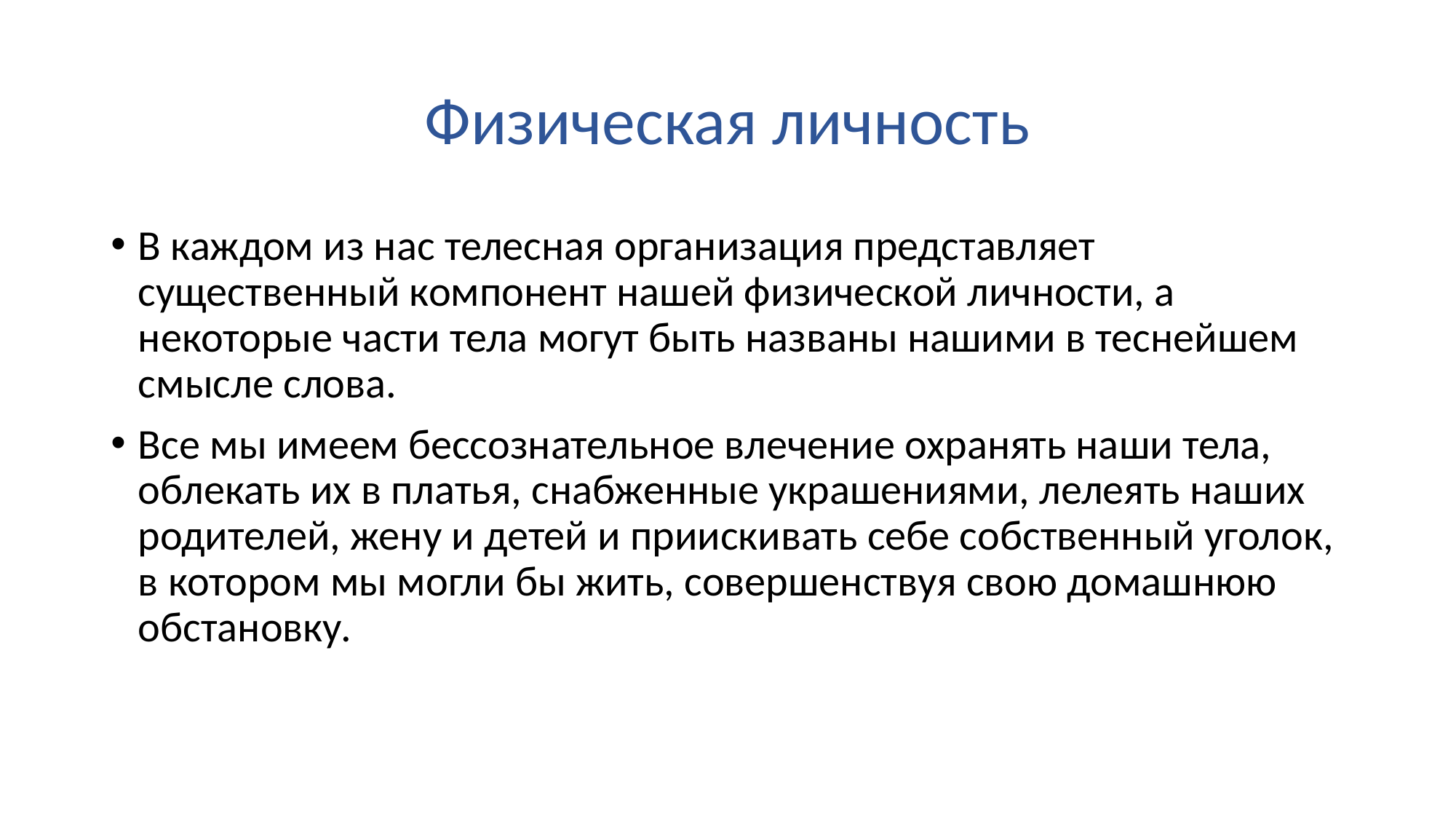

# Физическая личность
В каждом из нас телесная организация представляет существенный компонент нашей физической личности, а некоторые части тела могут быть названы нашими в теснейшем смысле слова.
Все мы имеем бессознательное влечение охранять наши тела, облекать их в платья, снабженные украшениями, лелеять наших родителей, жену и детей и приискивать себе собственный уголок, в котором мы могли бы жить, совершенствуя свою домашнюю обстановку.